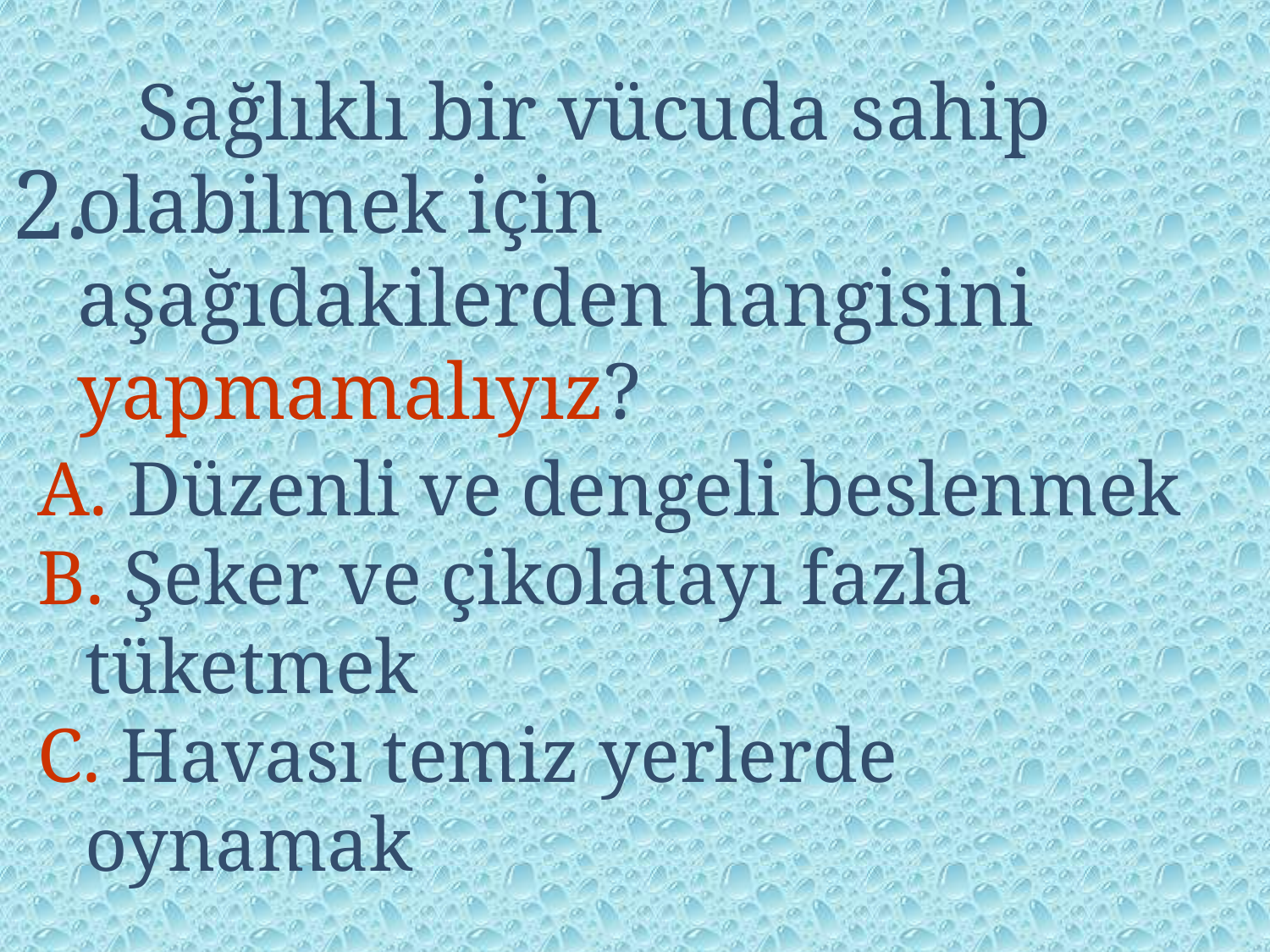

2.
   Sağlıklı bir vücuda sahip olabilmek için aşağıdakilerden hangisini yapmamalıyız?
A. Düzenli ve dengeli beslenmek
B. Şeker ve çikolatayı fazla tüketmek
C. Havası temiz yerlerde oynamak